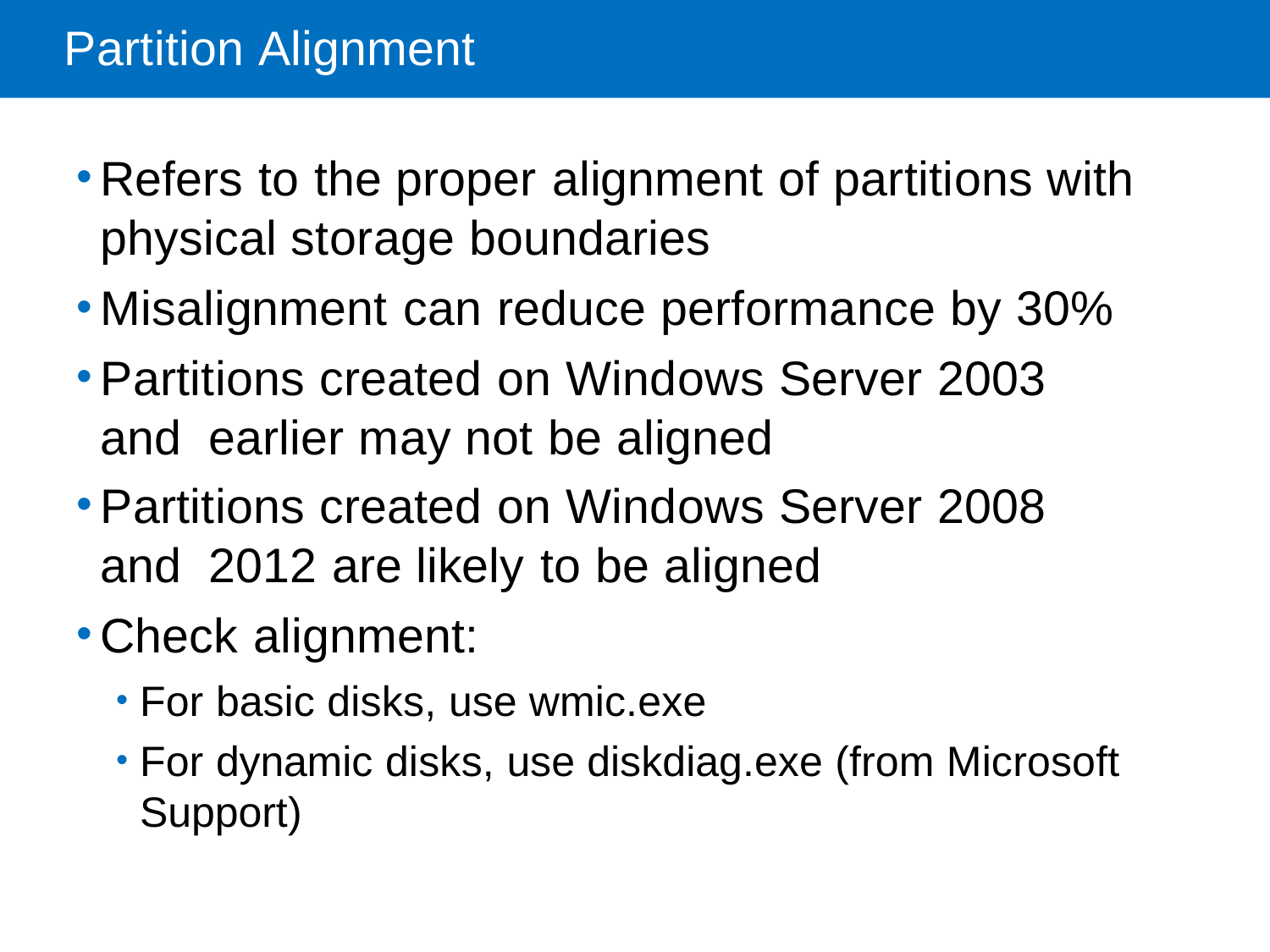

# Partition Alignment
Refers to the proper alignment of partitions with  physical storage boundaries
Misalignment can reduce performance by 30%
Partitions created on Windows Server 2003 and  earlier may not be aligned
Partitions created on Windows Server 2008 and  2012 are likely to be aligned
Check alignment:
For basic disks, use wmic.exe
For dynamic disks, use diskdiag.exe (from Microsoft
Support)